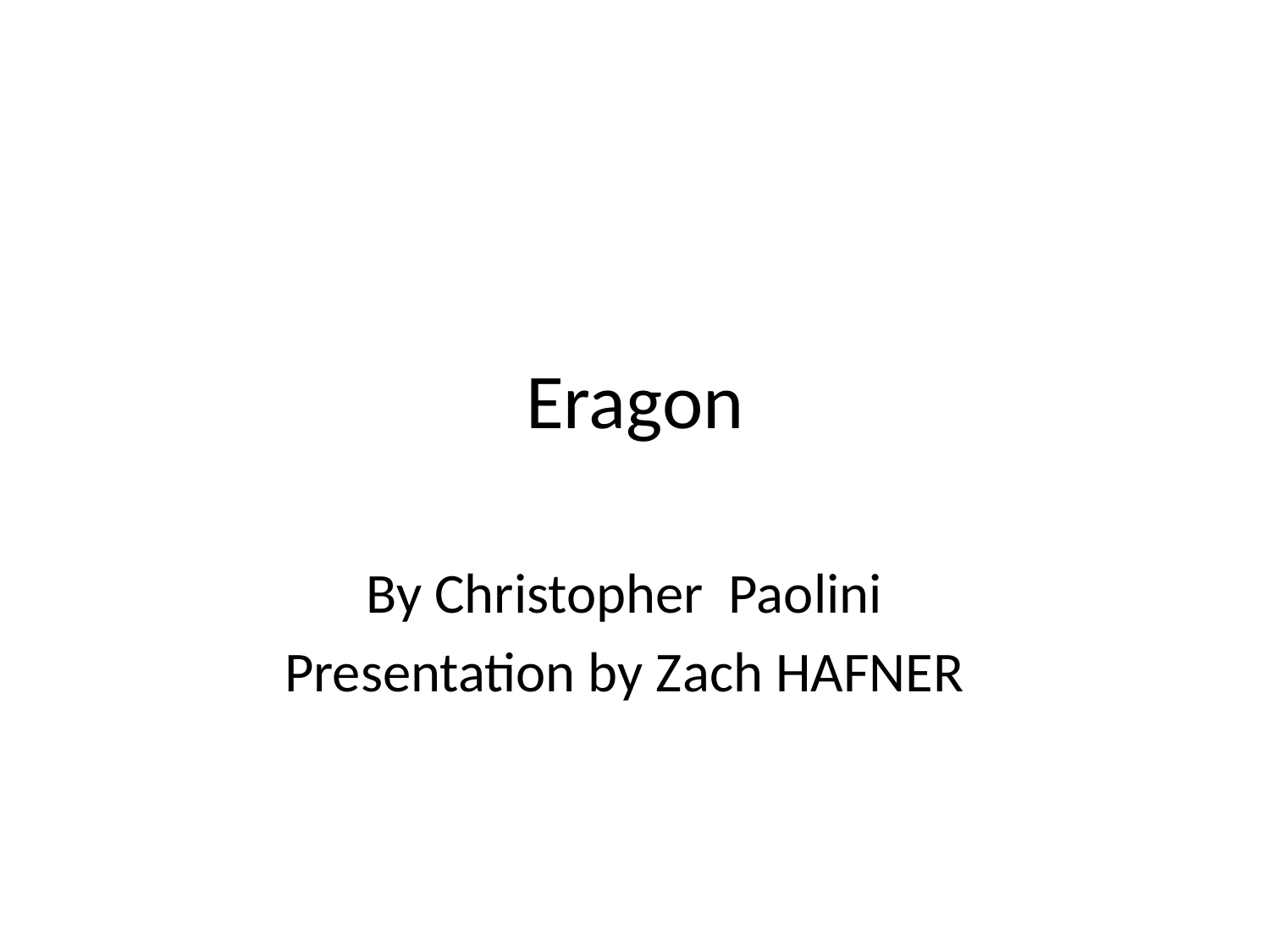

# Eragon
By Christopher  Paolini
Presentation by Zach HAFNER